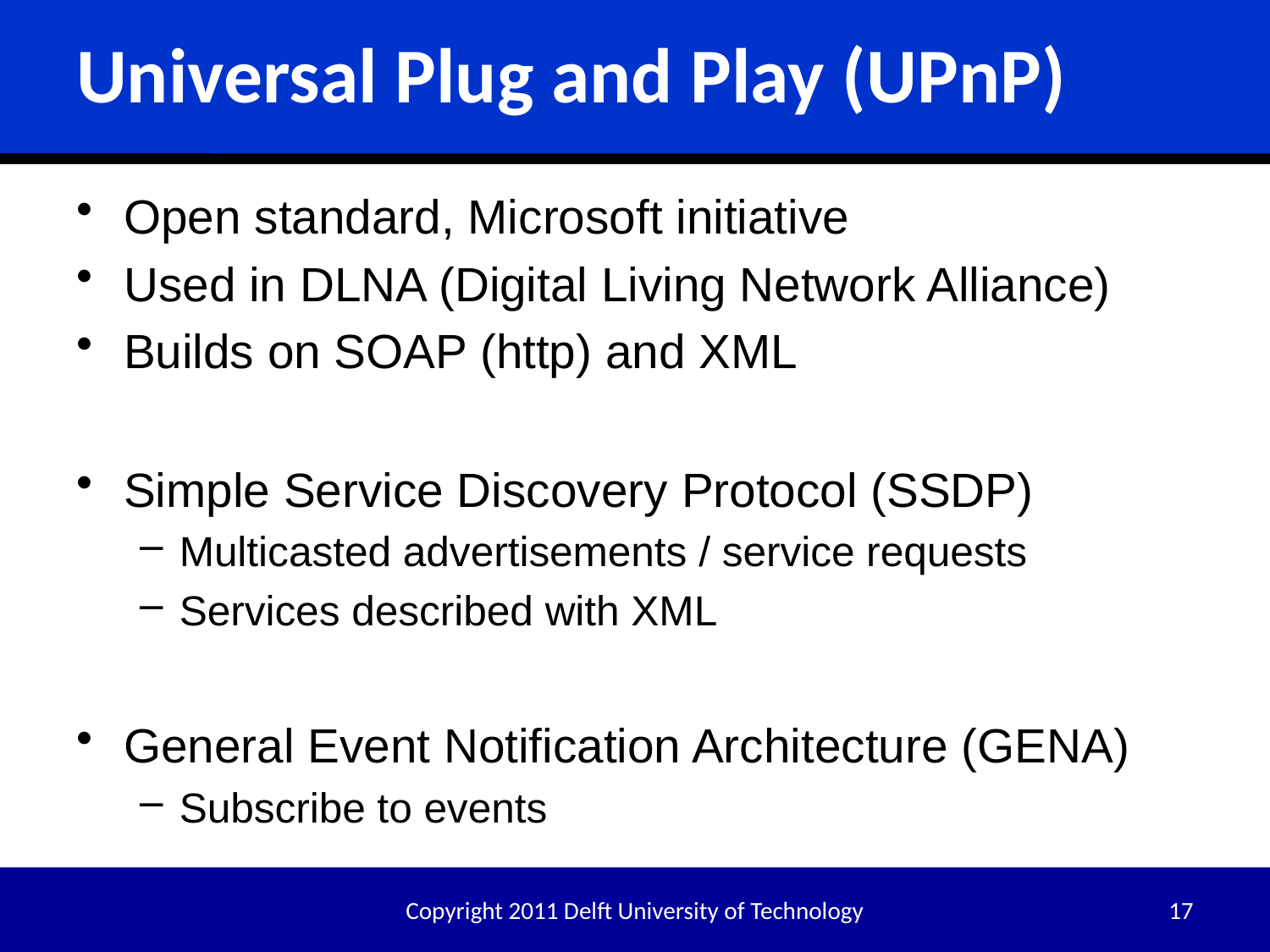

# Universal Plug and Play (UPnP)
Open standard, Microsoft initiative
Used in DLNA (Digital Living Network Alliance)
Builds on SOAP (http) and XML

Simple Service Discovery Protocol (SSDP)
Multicasted advertisements / service requests
Services described with XML

General Event Notification Architecture (GENA)
Subscribe to events
Copyright 2011 Delft University of Technology
17